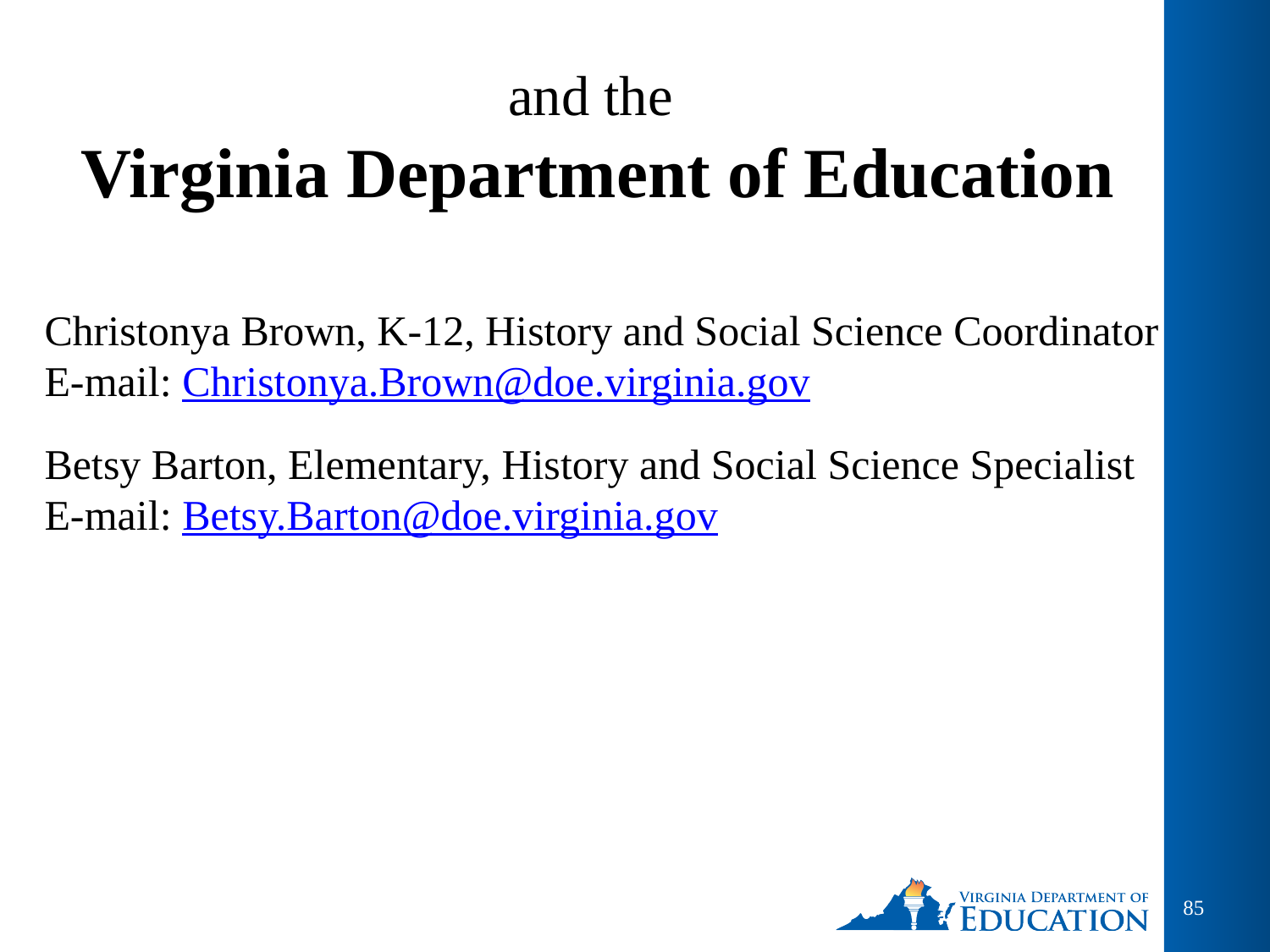

and the
Virginia Department of Education
Christonya Brown, K-12, History and Social Science Coordinator
E-mail: Christonya.Brown@doe.virginia.gov
Betsy Barton, Elementary, History and Social Science Specialist
E-mail: Betsy.Barton@doe.virginia.gov
85